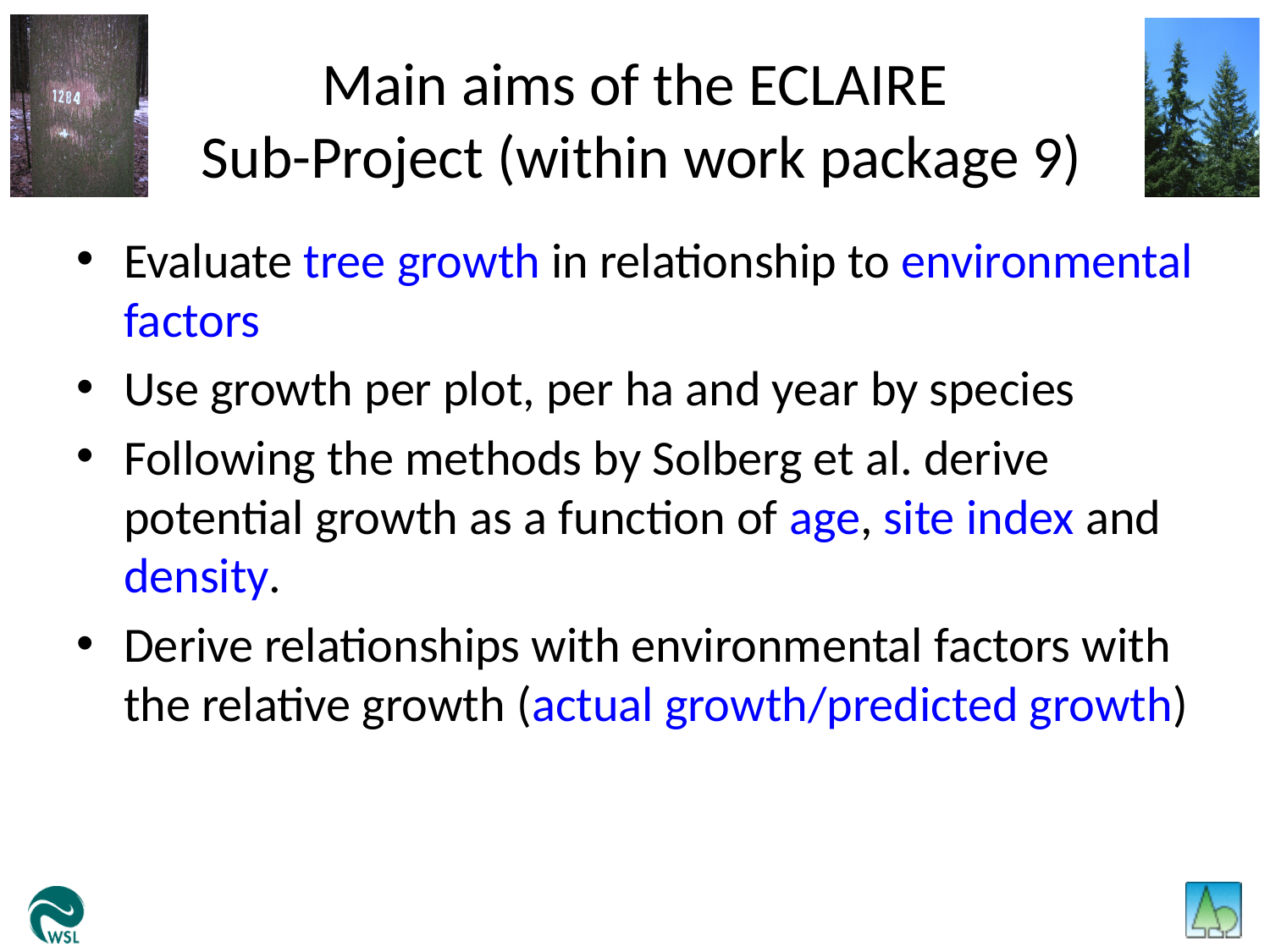

# Main aims of the ECLAIRE Sub-Project (within work package 9)
Evaluate tree growth in relationship to environmental factors
Use growth per plot, per ha and year by species
Following the methods by Solberg et al. derive potential growth as a function of age, site index and density.
Derive relationships with environmental factors with the relative growth (actual growth/predicted growth)